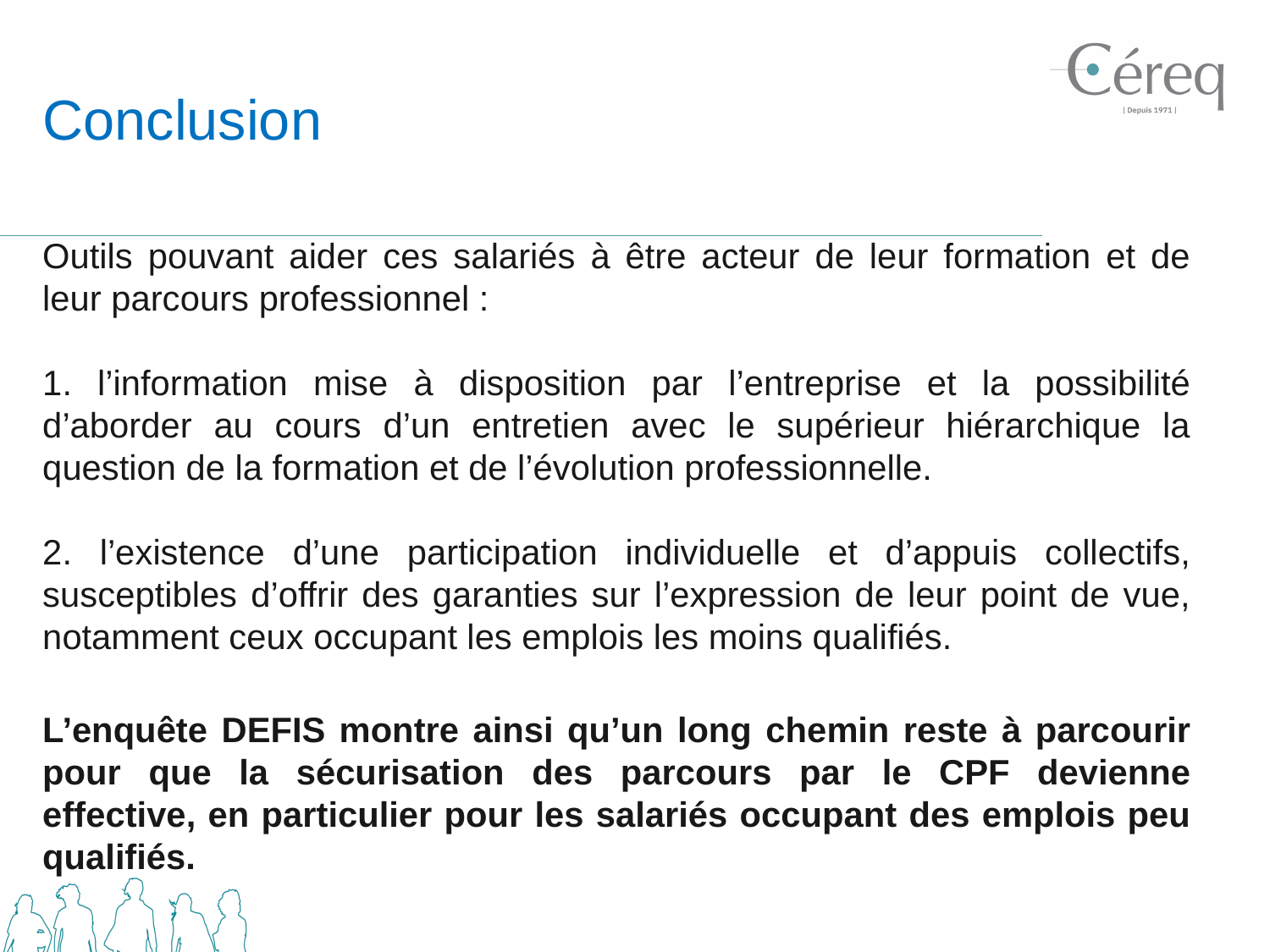

# Conclusion
Outils pouvant aider ces salariés à être acteur de leur formation et de leur parcours professionnel :

1. l’information mise à disposition par l’entreprise et la possibilité d’aborder au cours d’un entretien avec le supérieur hiérarchique la question de la formation et de l’évolution professionnelle.

2. l’existence d’une participation individuelle et d’appuis collectifs, susceptibles d’offrir des garanties sur l’expression de leur point de vue, notamment ceux occupant les emplois les moins qualifiés.

L’enquête DEFIS montre ainsi qu’un long chemin reste à parcourir pour que la sécurisation des parcours par le CPF devienne effective, en particulier pour les salariés occupant des emplois peu qualifiés.